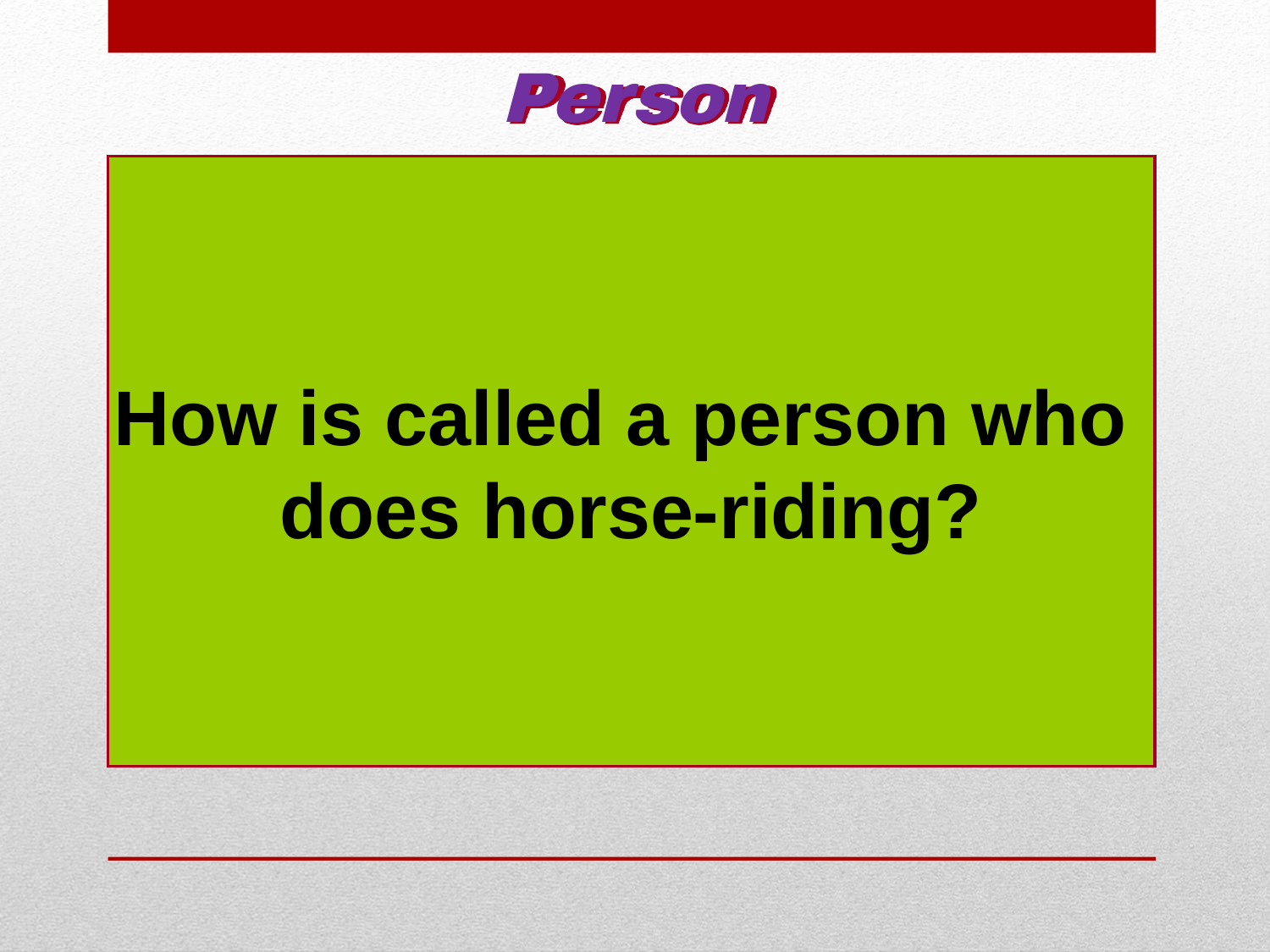

Person
How is called a person who
does horse-riding?